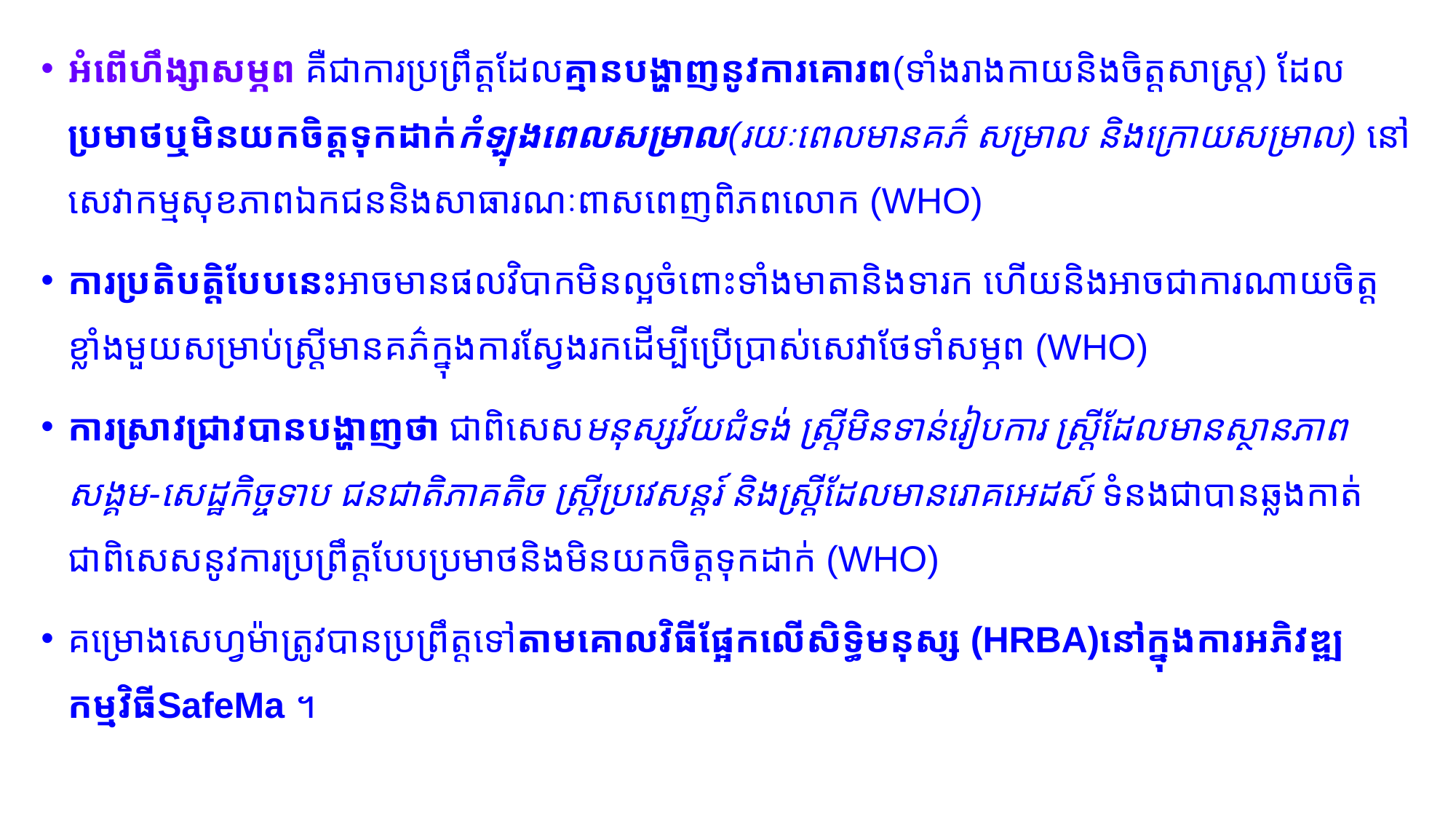

អំពើហឹង្សាសម្ភព គឺជាការប្រព្រឹត្តដែលគ្មានបង្ហាញនូវការគោរព(ទាំងរាងកាយនិងចិត្តសាស្ត្រ) ដែលប្រមាថឬមិនយកចិត្តទុកដាក់កំឡុងពេលសម្រាល(រយៈពេលមានគភ៌ សម្រាល និងក្រោយសម្រាល) នៅសេវាកម្មសុខភាពឯកជននិងសាធារណៈពាសពេញពិភពលោក (WHO)
ការប្រតិបត្តិបែបនេះអាចមានផលវិបាកមិនល្អចំពោះទាំងមាតានិងទារក ហើយនិងអាចជាការណាយចិត្តខ្លាំងមួយសម្រាប់ស្ត្រីមានគភ៌ក្នុងការស្វែងរកដើម្បីប្រើប្រាស់សេវាថែទាំសម្ភព (WHO)
ការស្រាវជ្រាវបានបង្ហាញថា​ ជាពិសេសមនុស្សវ័យជំទង់ ស្ត្រីមិនទាន់រៀបការ ស្ត្រីដែលមានស្ថានភាពសង្គម-សេដ្ឋកិច្ចទាប ជនជាតិភាគតិច​ ស្ត្រីប្រវេសន្តរ៍ និងស្ត្រីដែលមានរោគអេដស៍ ទំនងជាបានឆ្លងកាត់ជាពិសេសនូវការប្រព្រឹត្តបែបប្រមាថនិងមិនយកចិត្តទុកដាក់ (WHO)
គម្រោងសេហ្វម៉ាត្រូវបានប្រព្រឹត្តទៅតាមគោលវិធីផ្អែកលើសិទ្ធិមនុស្ស (HRBA)នៅក្នុងការអភិវឌ្ឍកម្មវិធីSafeMa ។